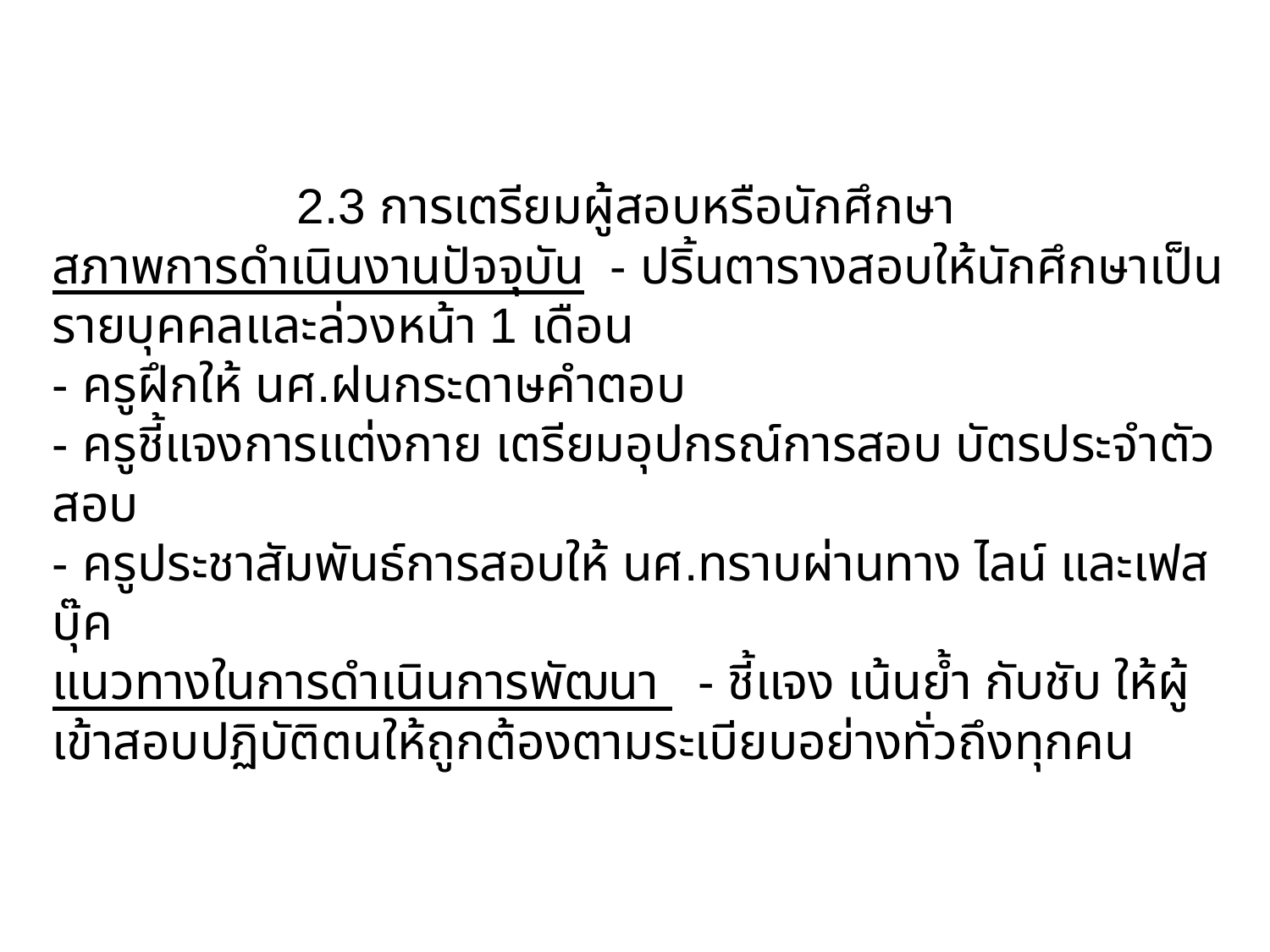

# 2.3 การเตรียมผู้สอบหรือนักศึกษา สภาพการดำเนินงานปัจจุบัน  - ปริ้นตารางสอบให้นักศึกษาเป็นรายบุคคลและล่วงหน้า 1 เดือน - ครูฝึกให้ นศ.ฝนกระดาษคำตอบ - ครูชี้แจงการแต่งกาย เตรียมอุปกรณ์การสอบ บัตรประจำตัวสอบ - ครูประชาสัมพันธ์การสอบให้ นศ.ทราบผ่านทาง ไลน์ และเฟสบุ๊ค แนวทางในการดำเนินการพัฒนา   - ชี้แจง เน้นย้ำ กับชับ ให้ผู้เข้าสอบปฏิบัติตนให้ถูกต้องตามระเบียบอย่างทั่วถึงทุกคน